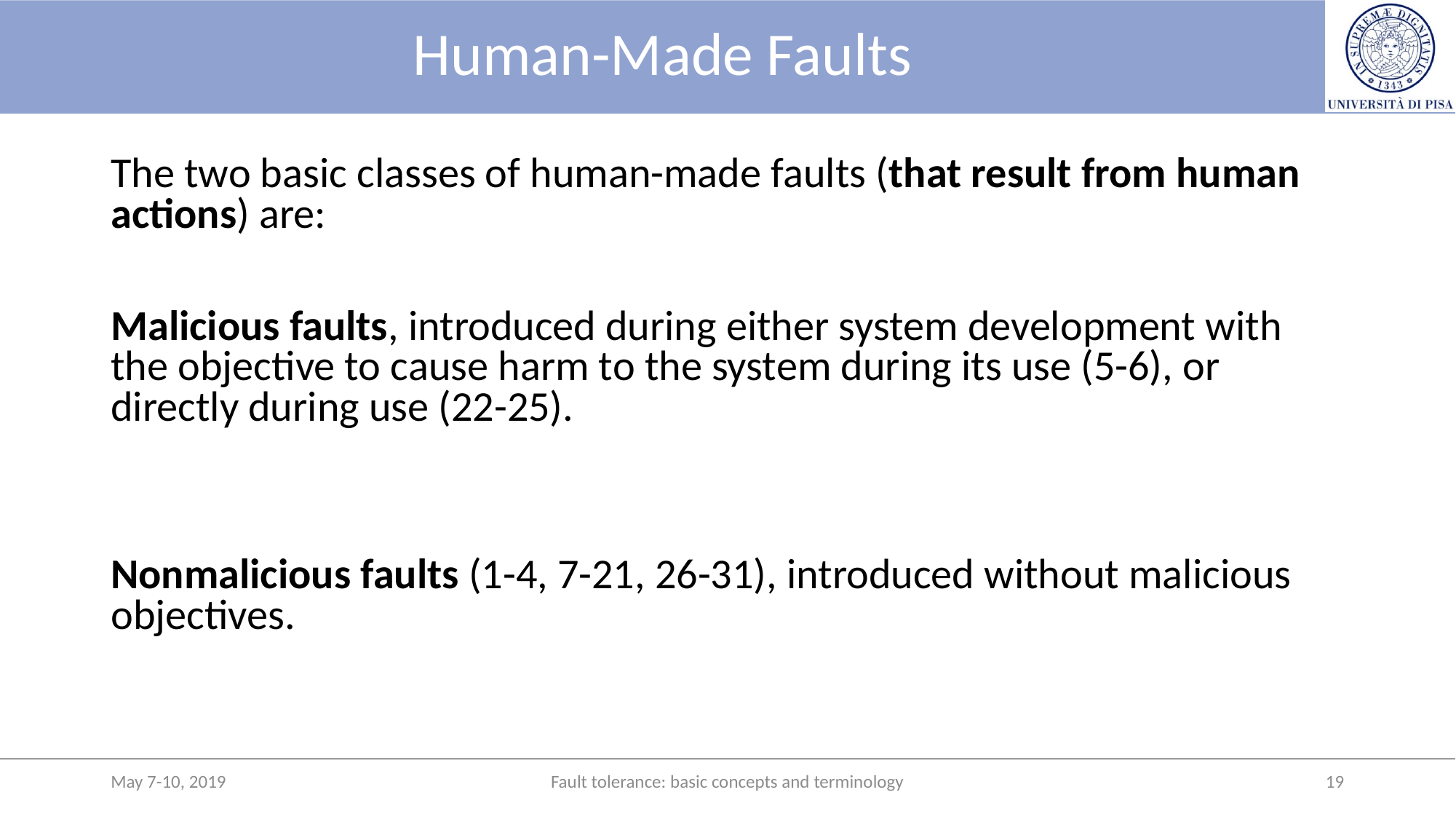

# Human-Made Faults
The two basic classes of human-made faults (that result from human actions) are:

Malicious faults, introduced during either system development with the objective to cause harm to the system during its use (5-6), or directly during use (22-25).

Nonmalicious faults (1-4, 7-21, 26-31), introduced without malicious objectives.

May 7-10, 2019
Fault tolerance: basic concepts and terminology
19